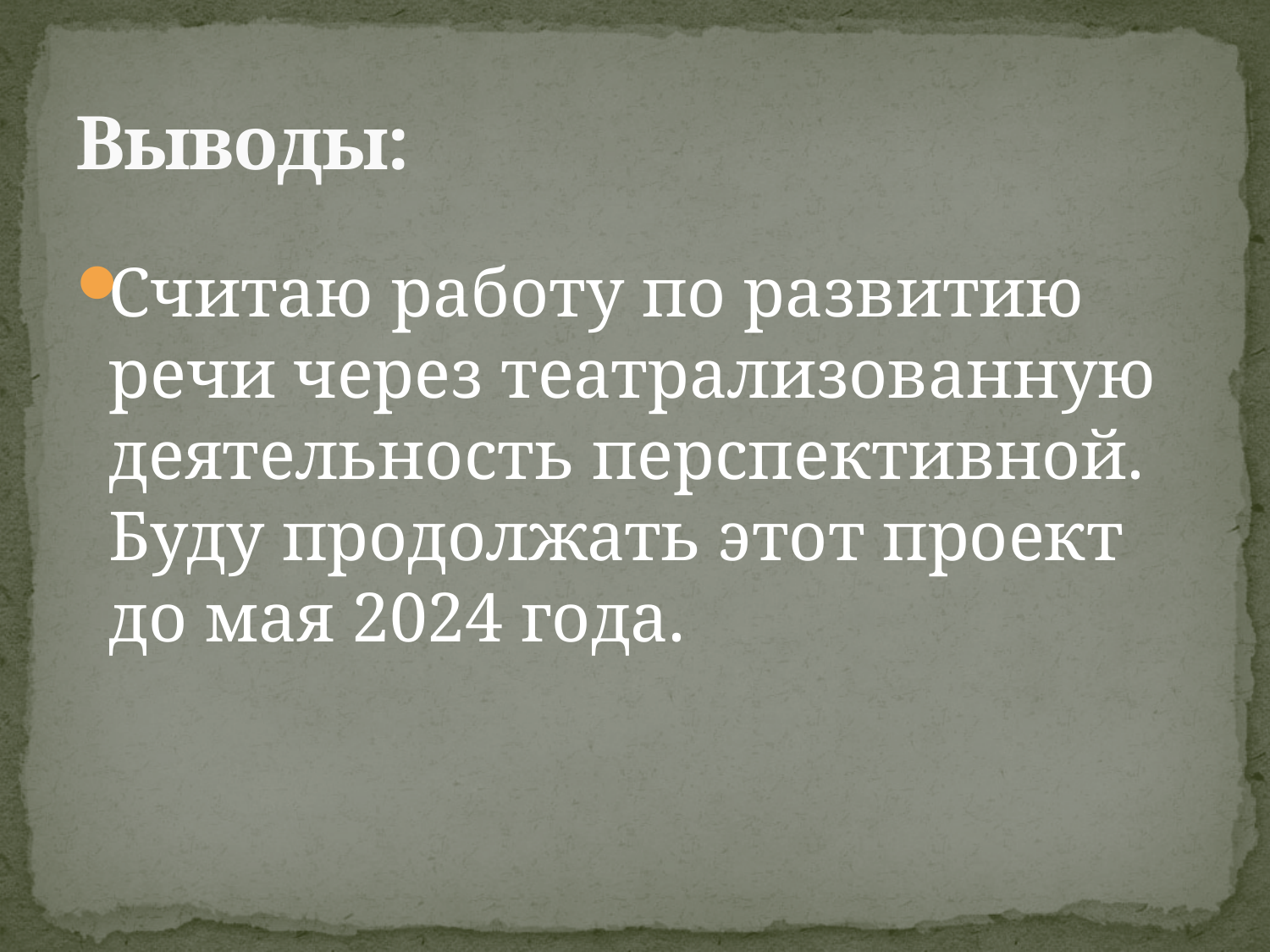

# Выводы:

Считаю работу по развитию речи через театрализованную деятельность перспективной. Буду продолжать этот проект до мая 2024 года.